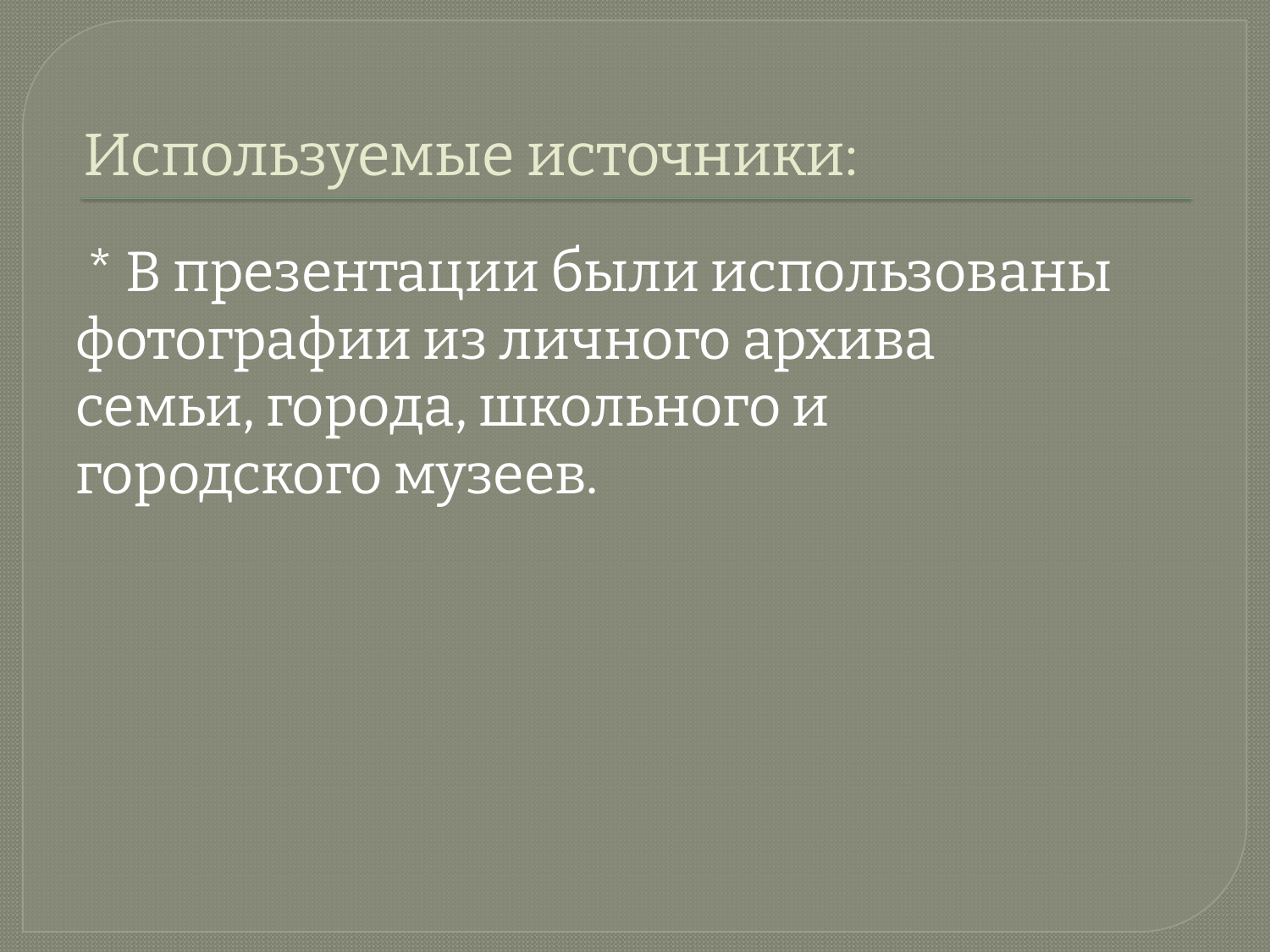

# Используемые источники:
 * В презентации были использованы фотографии из личного архива семьи, города, школьного и городского музеев.